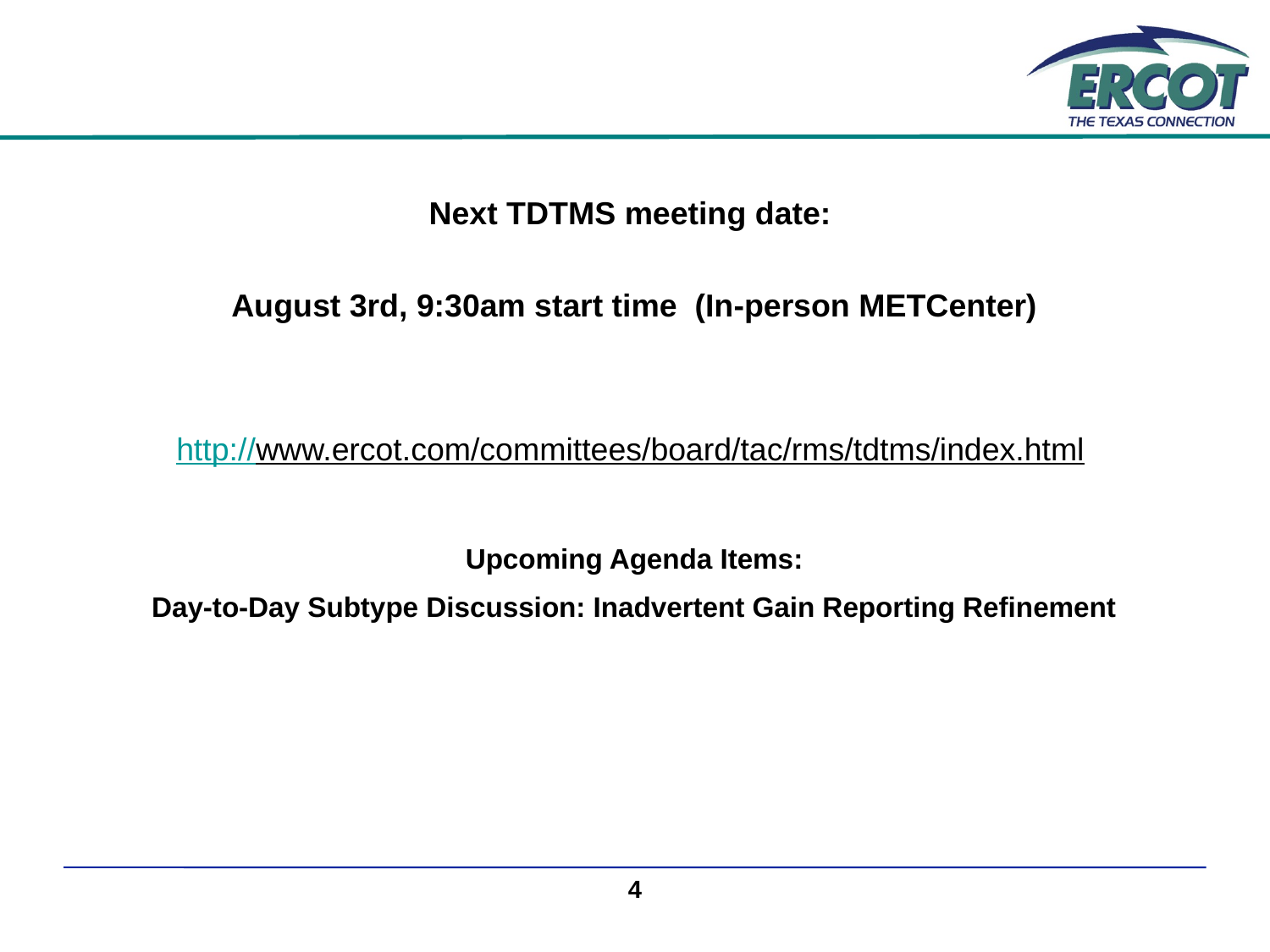

Next TDTMS meeting date:
August 3rd, 9:30am start time  (In-person METCenter)

Upcoming Agenda Items:
Day-to-Day Subtype Discussion: Inadvertent Gain Reporting Refinement

http://www.ercot.com/committees/board/tac/rms/tdtms/index.html

4